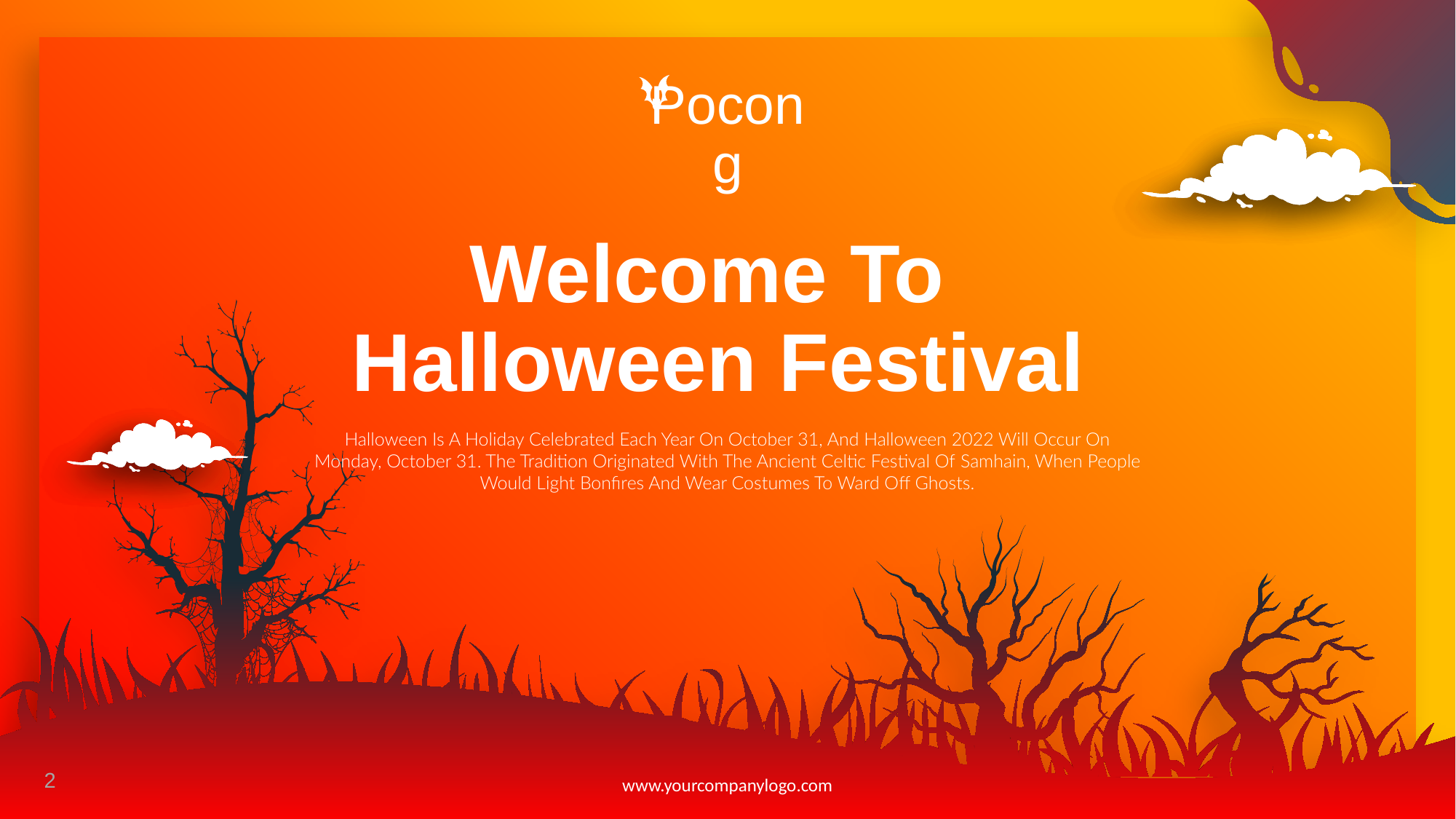

Pocong

Welcome To
Halloween Festival

Halloween Is A Holiday Celebrated Each Year On October 31, And Halloween 2022 Will Occur On Monday, October 31. The Tradition Originated With The Ancient Celtic Festival Of Samhain, When People Would Light Bonfires And Wear Costumes To Ward Off Ghosts.
2
www.yourcompanylogo.com